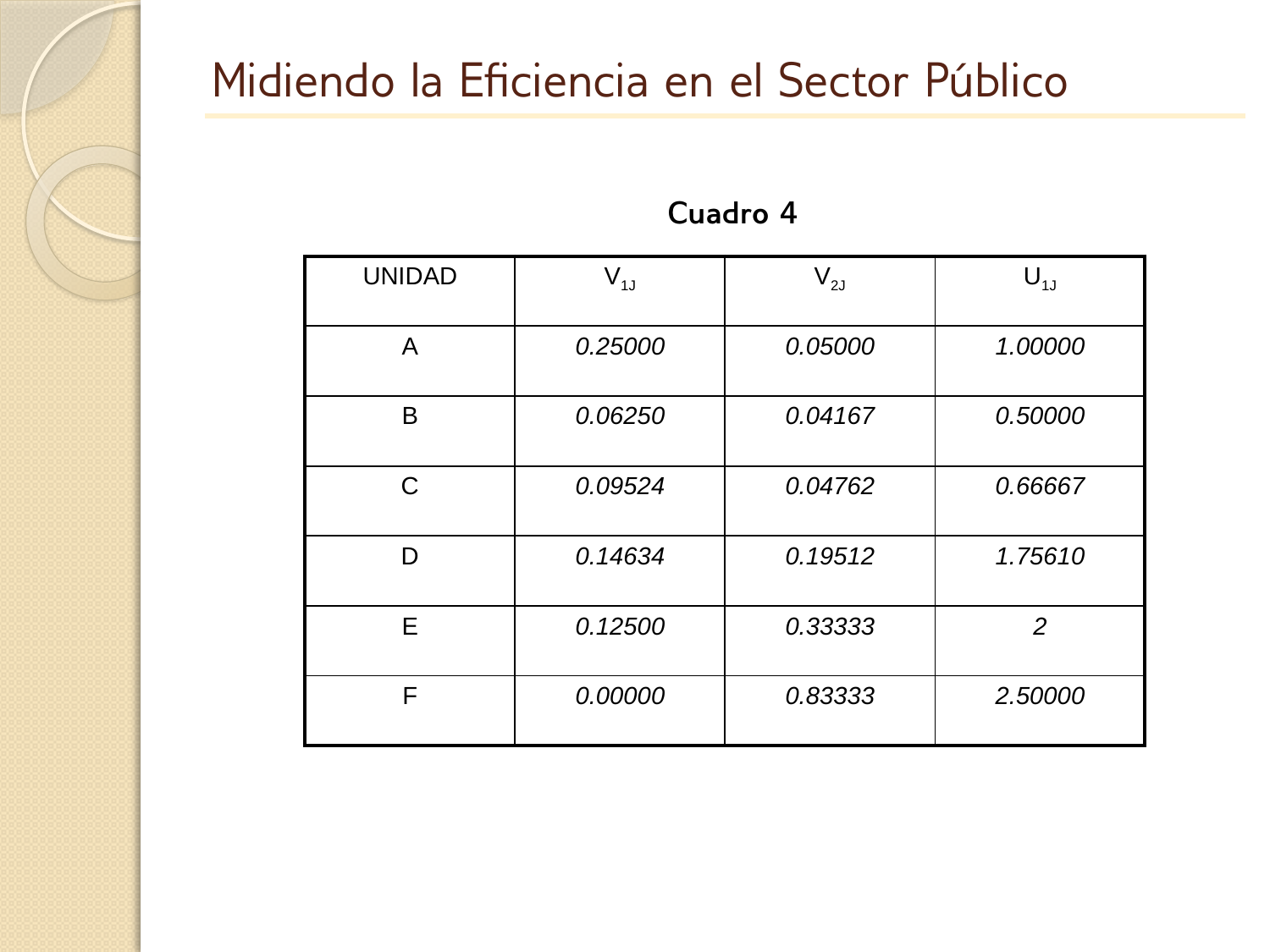

# Midiendo la Eficiencia en el Sector Público
Cuadro 4
| UNIDAD | V1J | V2J | U1J |
| --- | --- | --- | --- |
| A | 0.25000 | 0.05000 | 1.00000 |
| B | 0.06250 | 0.04167 | 0.50000 |
| C | 0.09524 | 0.04762 | 0.66667 |
| D | 0.14634 | 0.19512 | 1.75610 |
| E | 0.12500 | 0.33333 | 2 |
| F | 0.00000 | 0.83333 | 2.50000 |